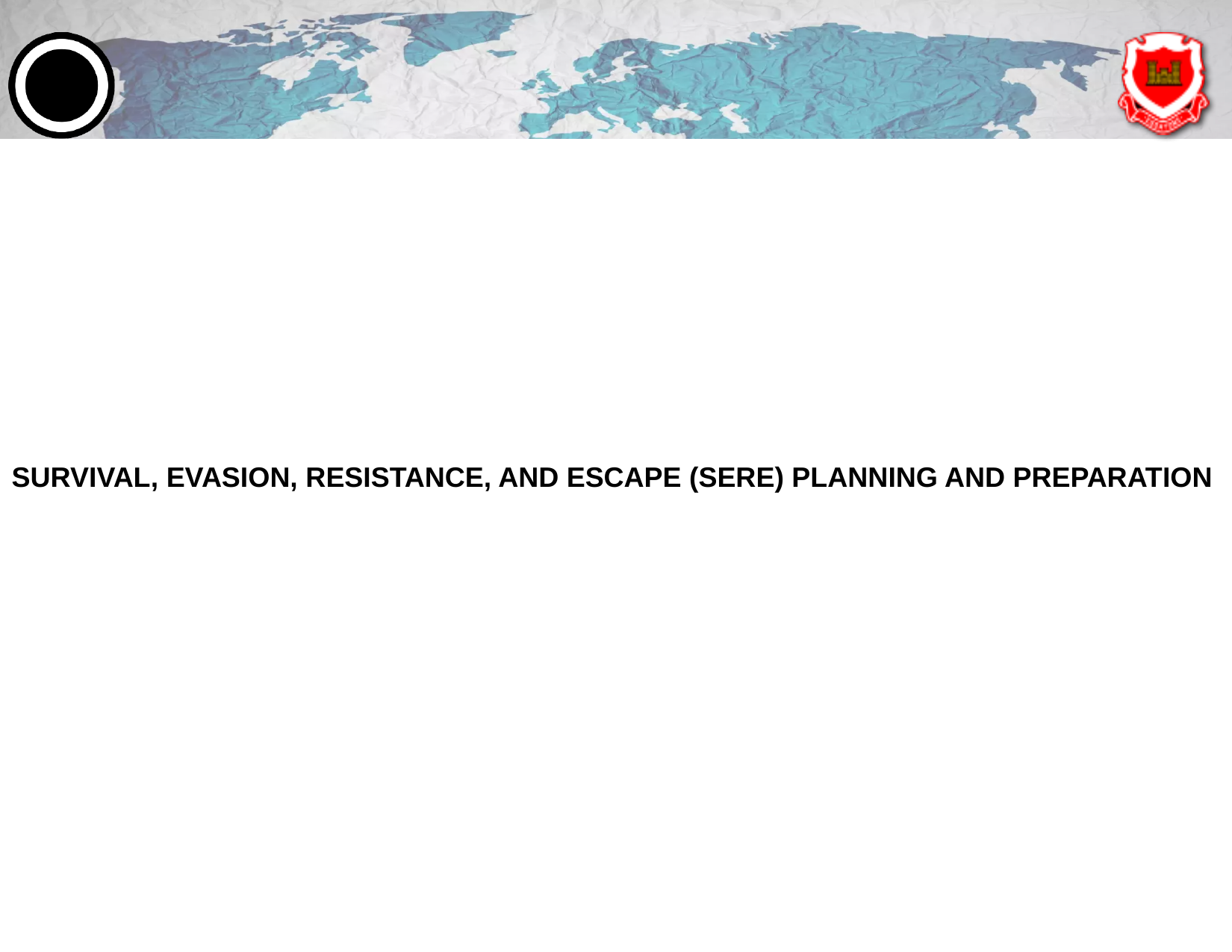

# SURVIVAL, EVASION, RESISTANCE, AND ESCAPE (SERE) PLANNING AND PREPARATION